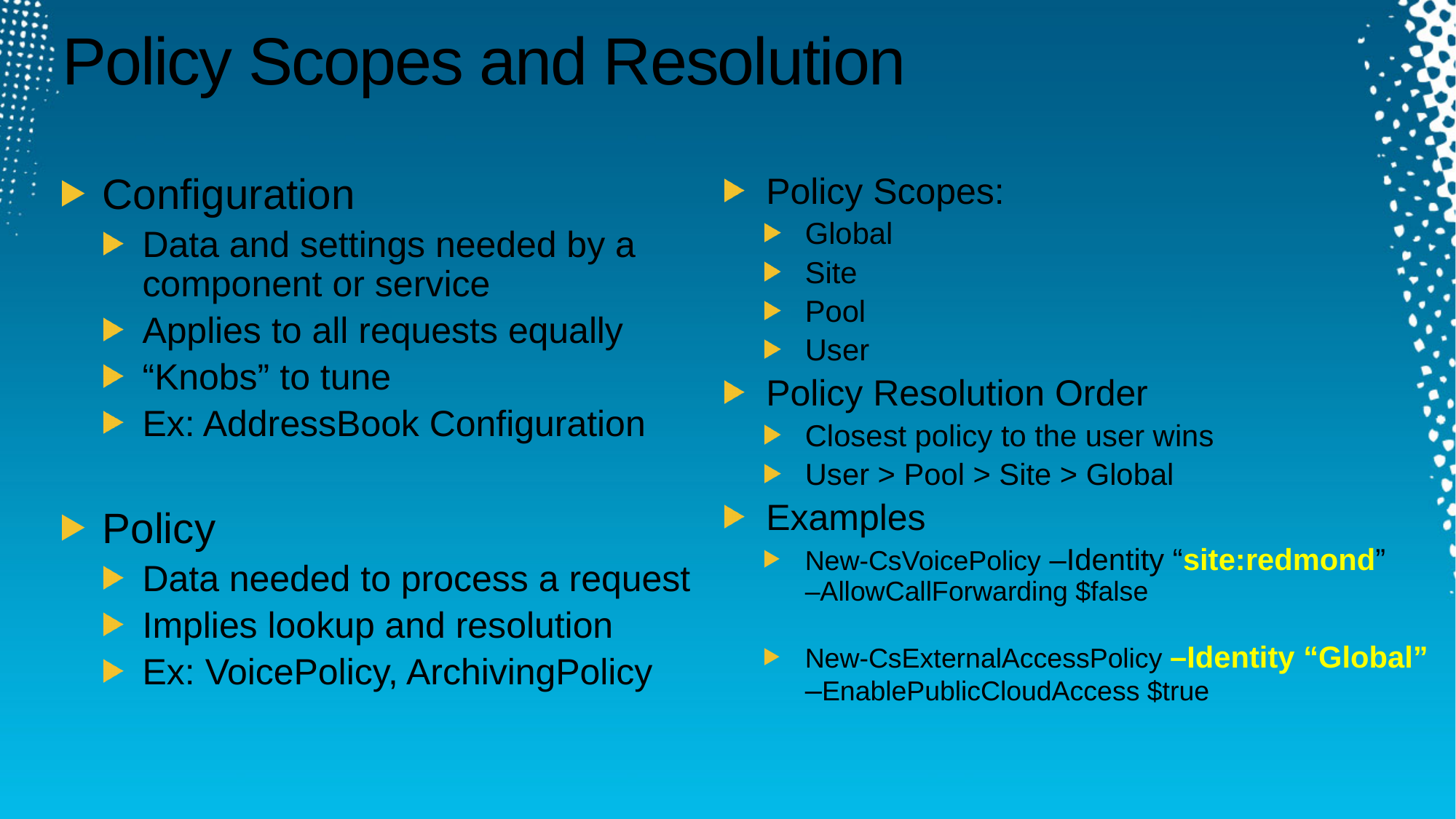

# Policy Scopes and Resolution
Configuration
Data and settings needed by a component or service
Applies to all requests equally
“Knobs” to tune
Ex: AddressBook Configuration

Policy
Data needed to process a request
Implies lookup and resolution
Ex: VoicePolicy, ArchivingPolicy
Policy Scopes:
Global
Site
Pool
User
Policy Resolution Order
Closest policy to the user wins
User > Pool > Site > Global
Examples
New-CsVoicePolicy –Identity “site:redmond”
–AllowCallForwarding $false
New-CsExternalAccessPolicy –Identity “Global”
–EnablePublicCloudAccess $true